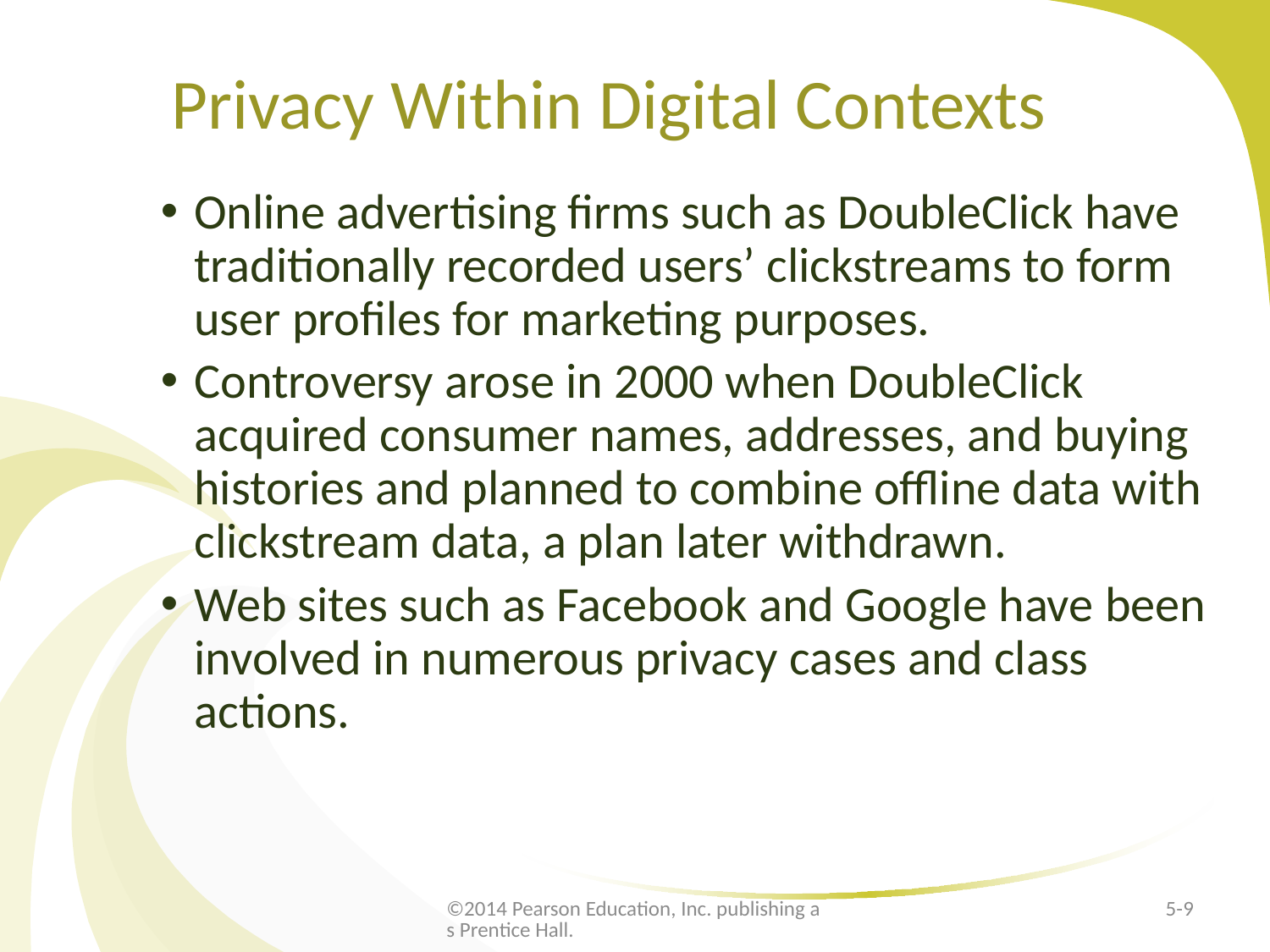

# Privacy Within Digital Contexts
Online advertising firms such as DoubleClick have traditionally recorded users’ clickstreams to form user profiles for marketing purposes.
Controversy arose in 2000 when DoubleClick acquired consumer names, addresses, and buying histories and planned to combine offline data with clickstream data, a plan later withdrawn.
Web sites such as Facebook and Google have been involved in numerous privacy cases and class actions.
©2014 Pearson Education, Inc. publishing as Prentice Hall.
5-9